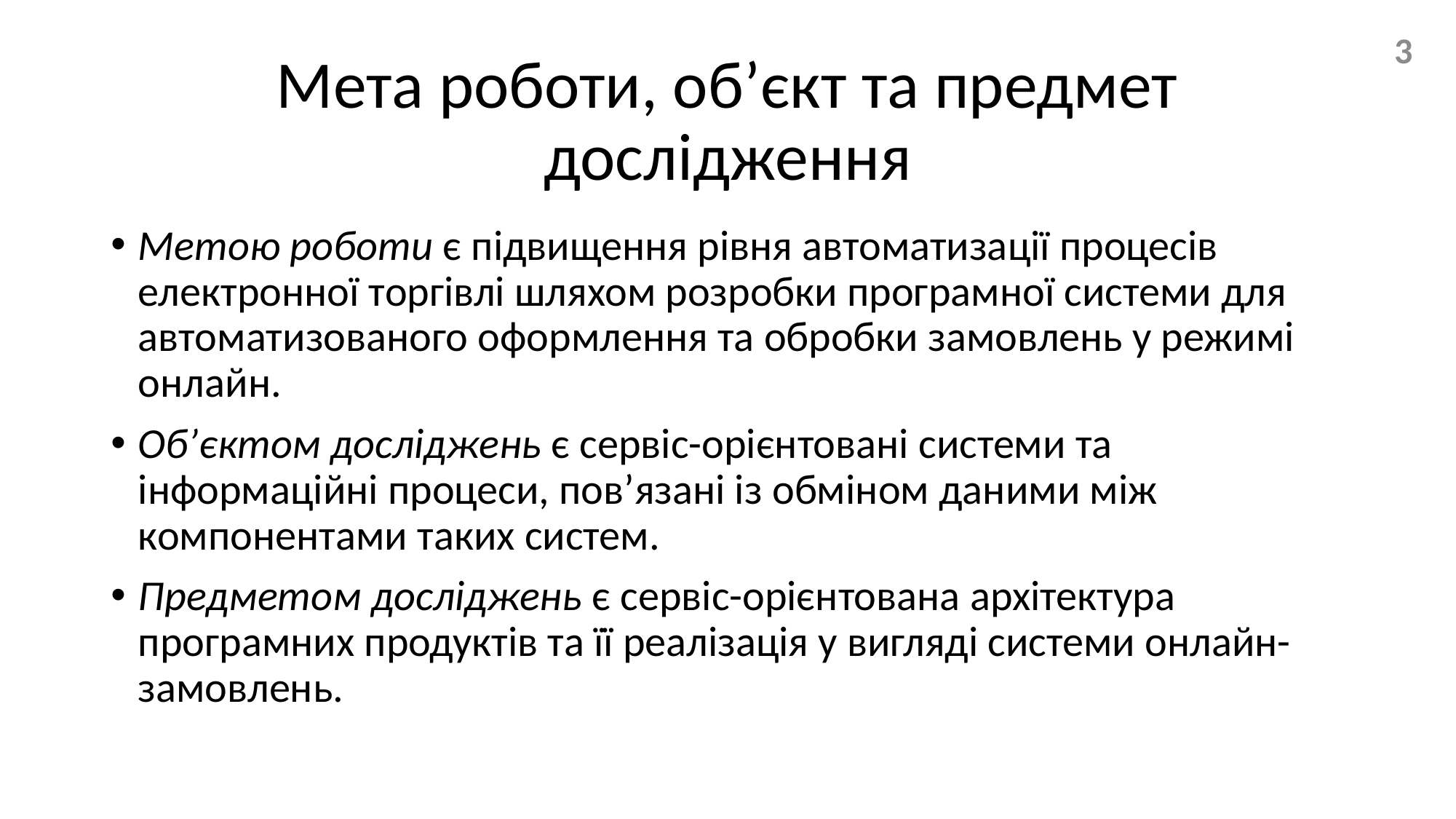

3
# Мета роботи, об’єкт та предмет дослідження
Метою роботи є підвищення рівня автоматизації процесів електронної торгівлі шляхом розробки програмної системи для автоматизованого оформлення та обробки замовлень у режимі онлайн.
Об’єктом досліджень є сервіс-орієнтовані системи та інформаційні процеси, пов’язані із обміном даними між компонентами таких систем.
Предметом досліджень є сервіс-орієнтована архітектура програмних продуктів та її реалізація у вигляді системи онлайн-замовлень.